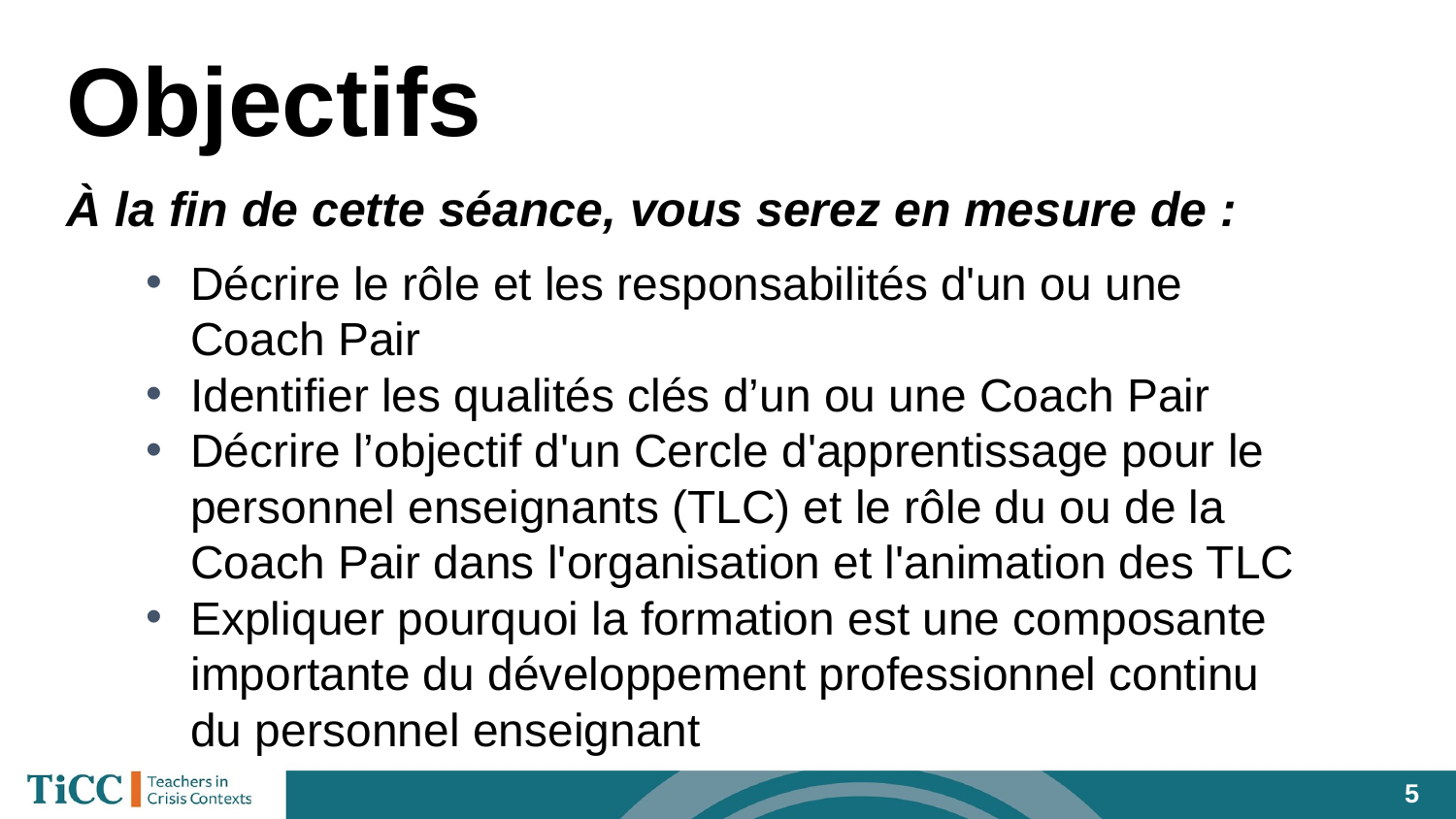

# Objectifs
À la fin de cette séance, vous serez en mesure de :
Décrire le rôle et les responsabilités d'un ou une Coach Pair
Identifier les qualités clés d’un ou une Coach Pair
Décrire l’objectif d'un Cercle d'apprentissage pour le personnel enseignants (TLC) et le rôle du ou de la Coach Pair dans l'organisation et l'animation des TLC
Expliquer pourquoi la formation est une composante importante du développement professionnel continu du personnel enseignant
5